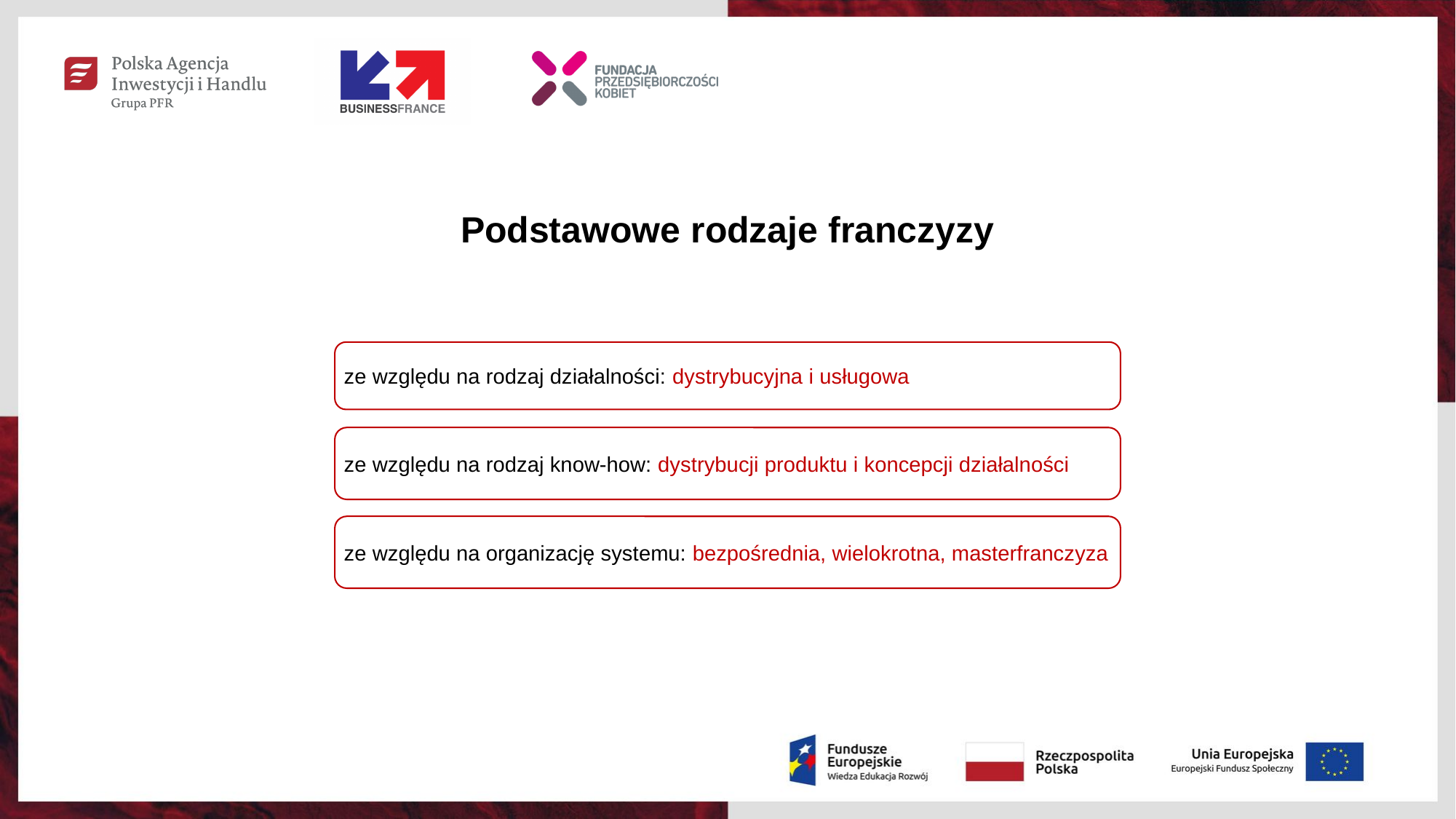

# Podstawowe rodzaje franczyzy

ze względu na rodzaj działalności: dystrybucyjna i usługowa

ze względu na rodzaj know-how: dystrybucji produktu i koncepcji działalności

ze względu na organizację systemu: bezpośrednia, wielokrotna, masterfranczyza